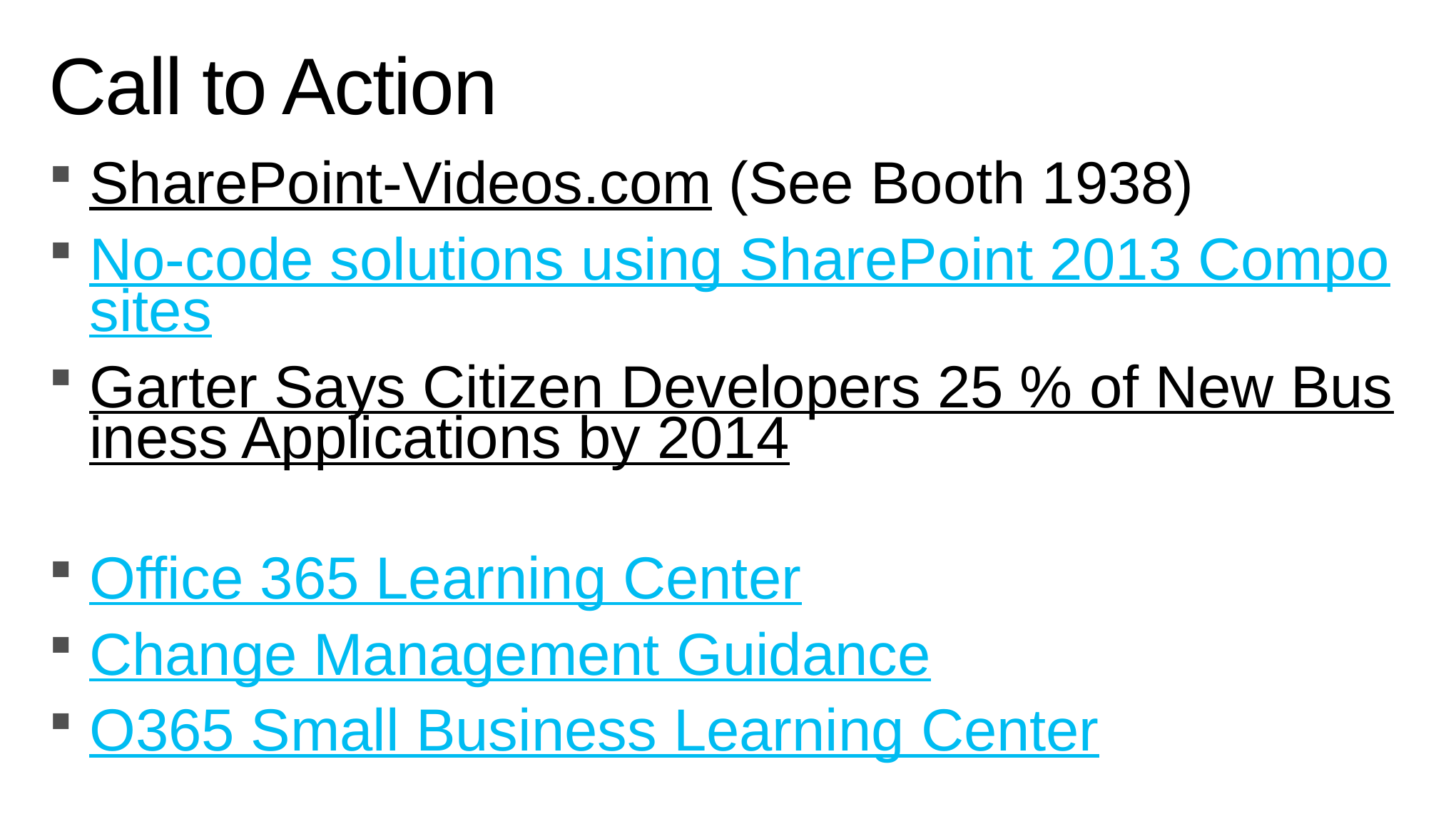

# Call to Action
SharePoint-Videos.com (See Booth 1938)
No-code solutions using SharePoint 2013 Composites
Garter Says Citizen Developers 25 % of New Business Applications by 2014
Office 365 Learning Center
Change Management Guidance
O365 Small Business Learning Center